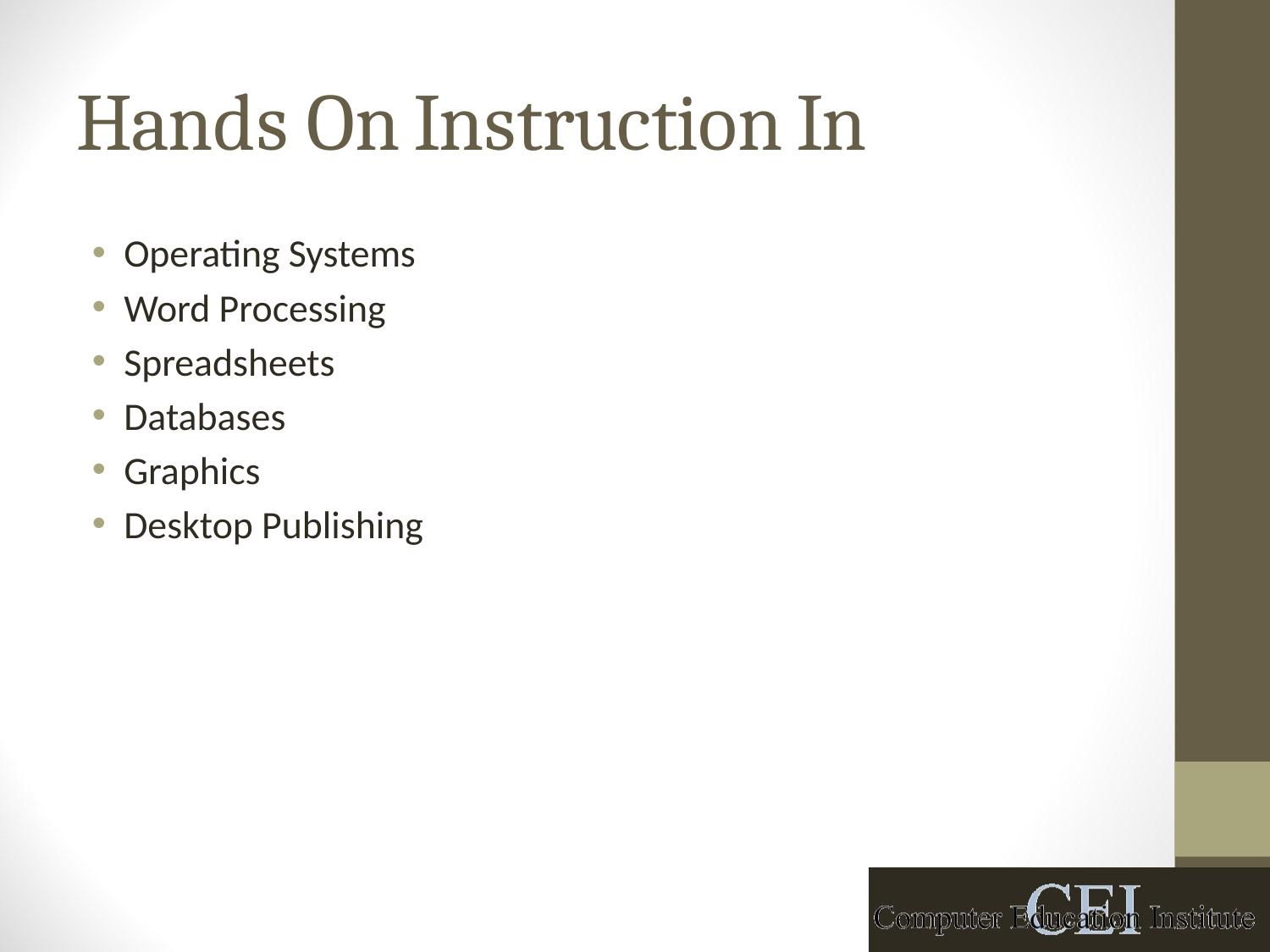

# Hands On Instruction In
Operating Systems
Word Processing
Spreadsheets
Databases
Graphics
Desktop Publishing